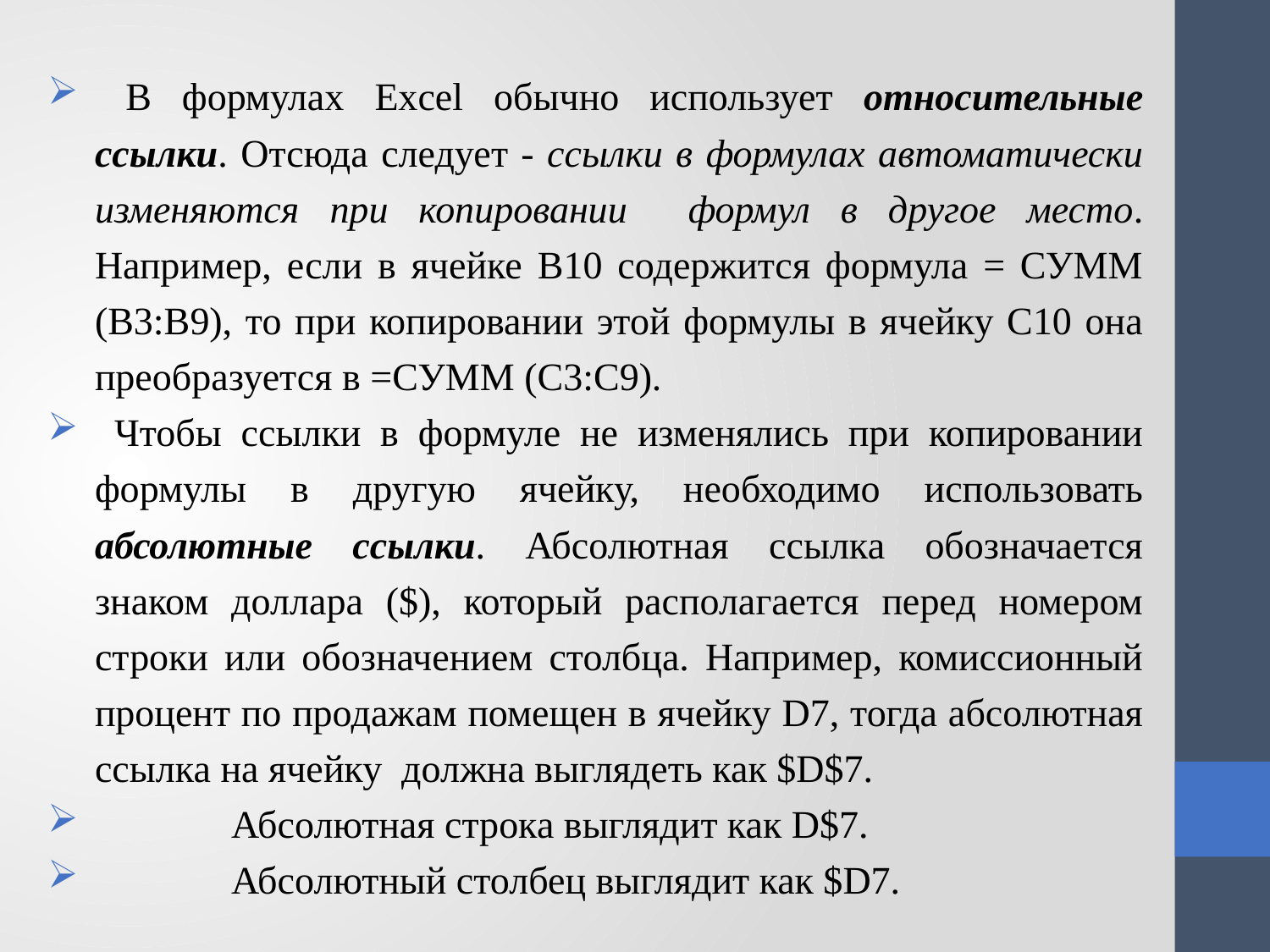

В формулах Excel обычно использует относительные ссылки. Отсюда следует - ссылки в формулах автоматически изменяются при копировании  формул в другое место. Например, если в ячейке B10 содержится формула = СУММ (В3:В9), то при копировании этой формулы в ячейку С10 она преобразуется в =СУММ (С3:С9).
 Чтобы ссылки в формуле не изменялись при копировании формулы в другую ячейку, необходимо использовать абсолютные ссылки. Абсолютная ссылка обозначается знаком доллара ($), который располагается перед номером строки или обозначением столбца. Например, комиссионный процент по продажам помещен в ячейку D7, тогда абсолютная ссылка на ячейку  должна выглядеть как $D$7.
              Абсолютная строка выглядит как D$7.
              Абсолютный столбец выглядит как $D7.